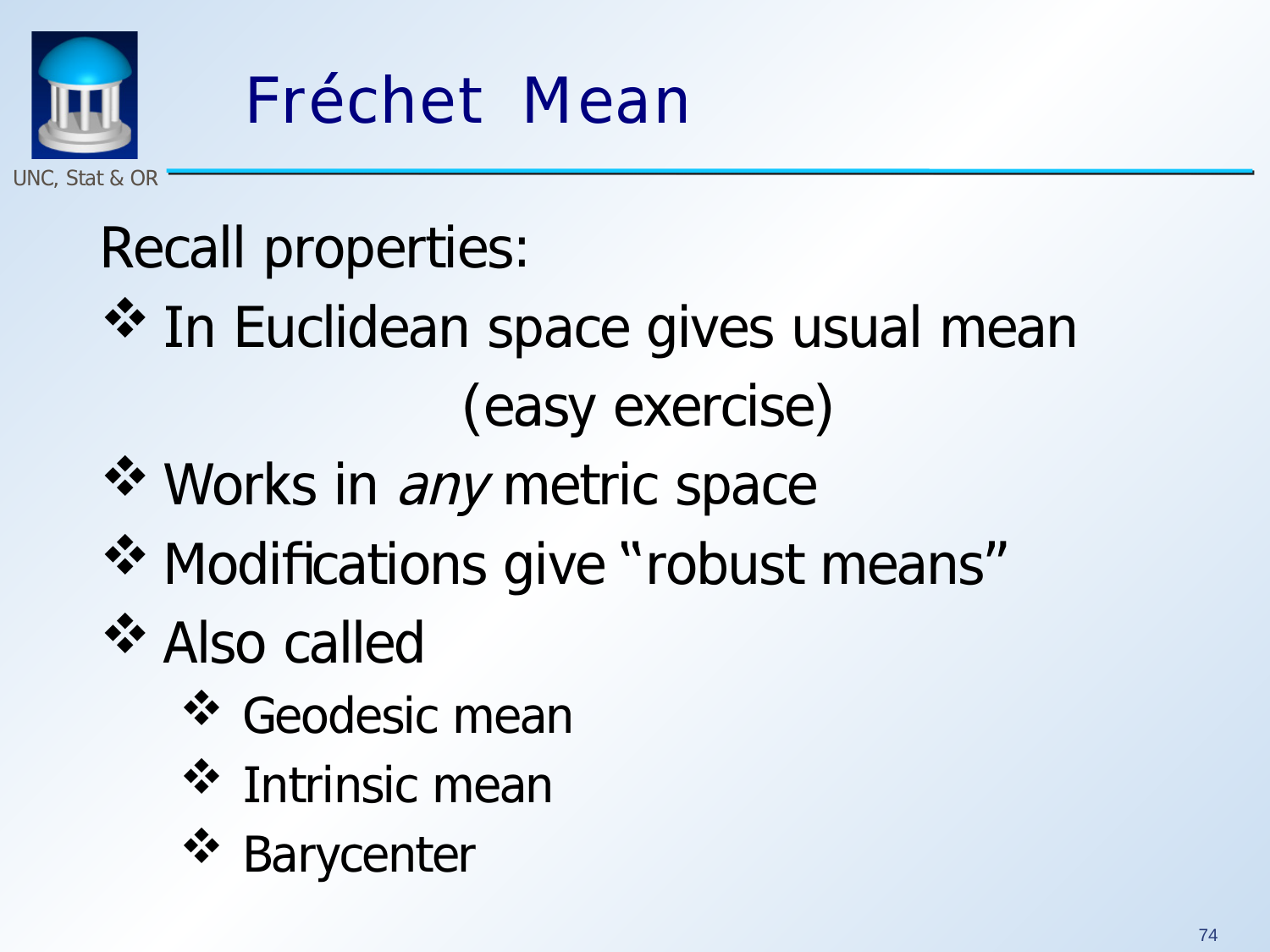

# Fréchet  Mean
Recall properties:
In Euclidean space gives usual mean
(easy exercise)
Works in any metric space
Modifications give “robust means”
Also called
Geodesic mean
Intrinsic mean
Barycenter